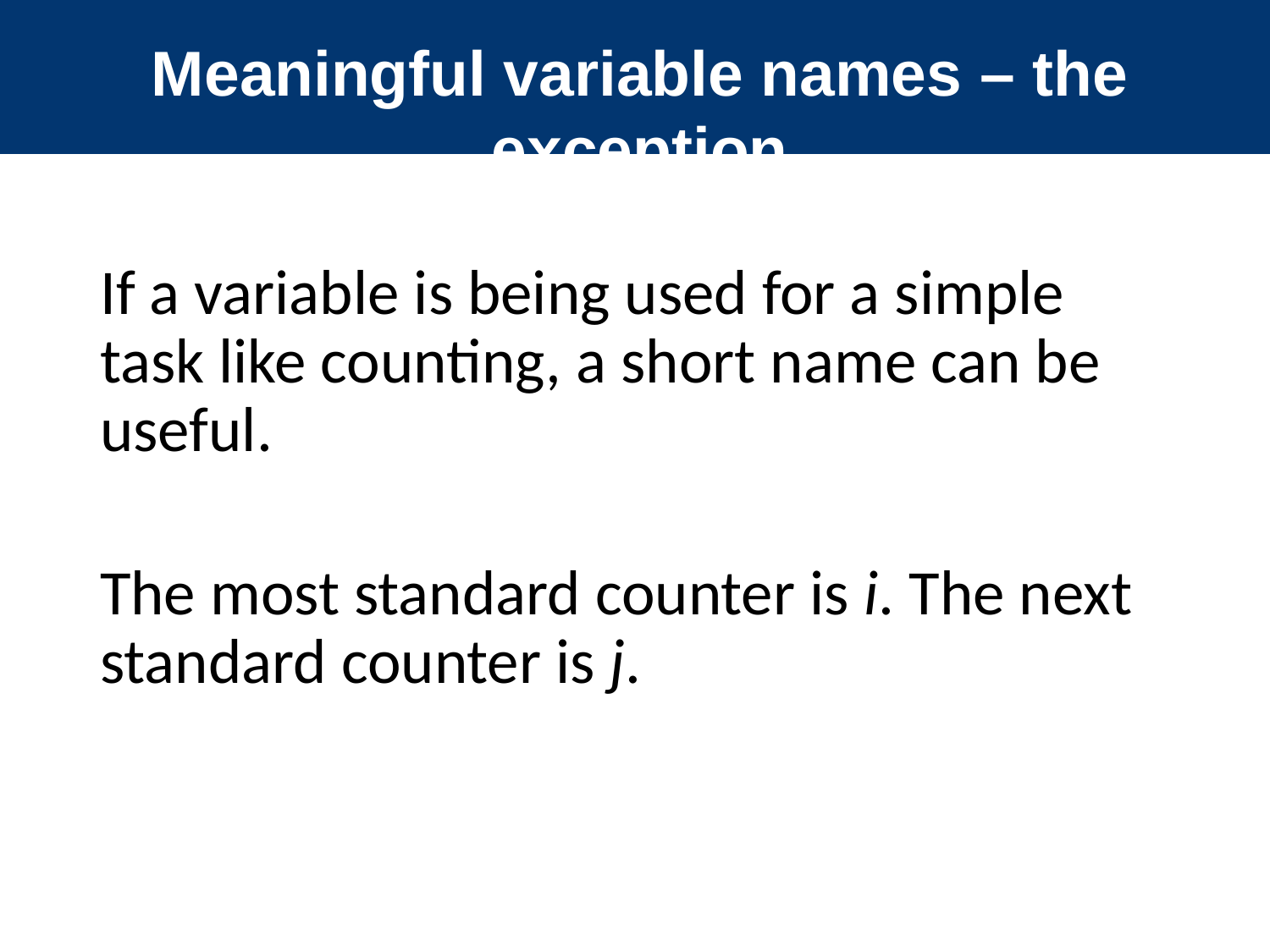

Meaningful variable names – the exception
If a variable is being used for a simple task like counting, a short name can be useful.

The most standard counter is i. The next standard counter is j.